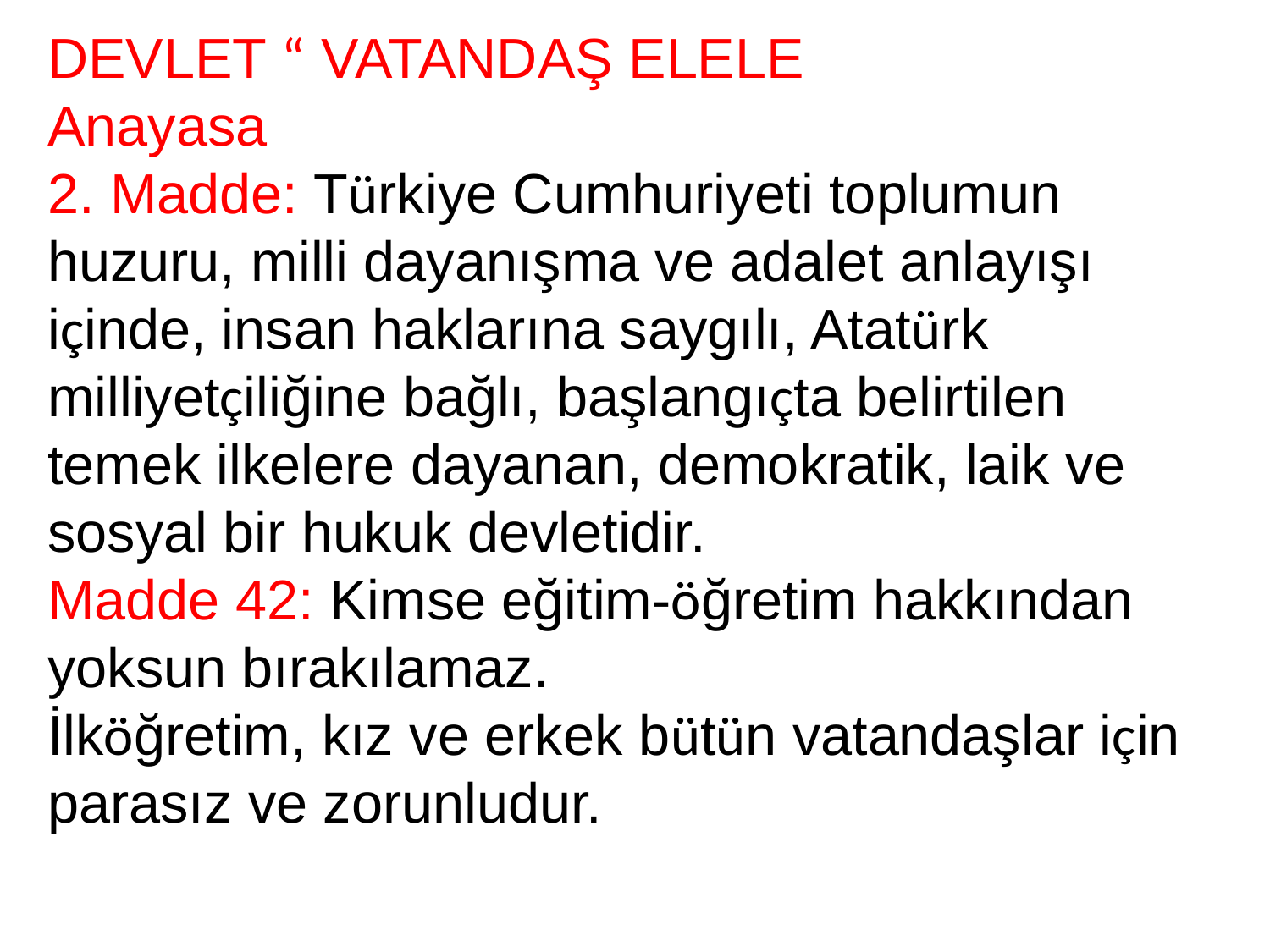

DEVLET “ VATANDAŞ ELELE
Anayasa
2. Madde: Türkiye Cumhuriyeti toplumun huzuru, milli dayanışma ve adalet anlayışı içinde, insan haklarına saygılı, Atatürk milliyetçiliğine bağlı, başlangıçta belirtilen temek ilkelere dayanan, demokratik, laik ve sosyal bir hukuk devletidir.
Madde 42: Kimse eğitim-öğretim hakkından yoksun bırakılamaz.
İlköğretim, kız ve erkek bütün vatandaşlar için parasız ve zorunludur.